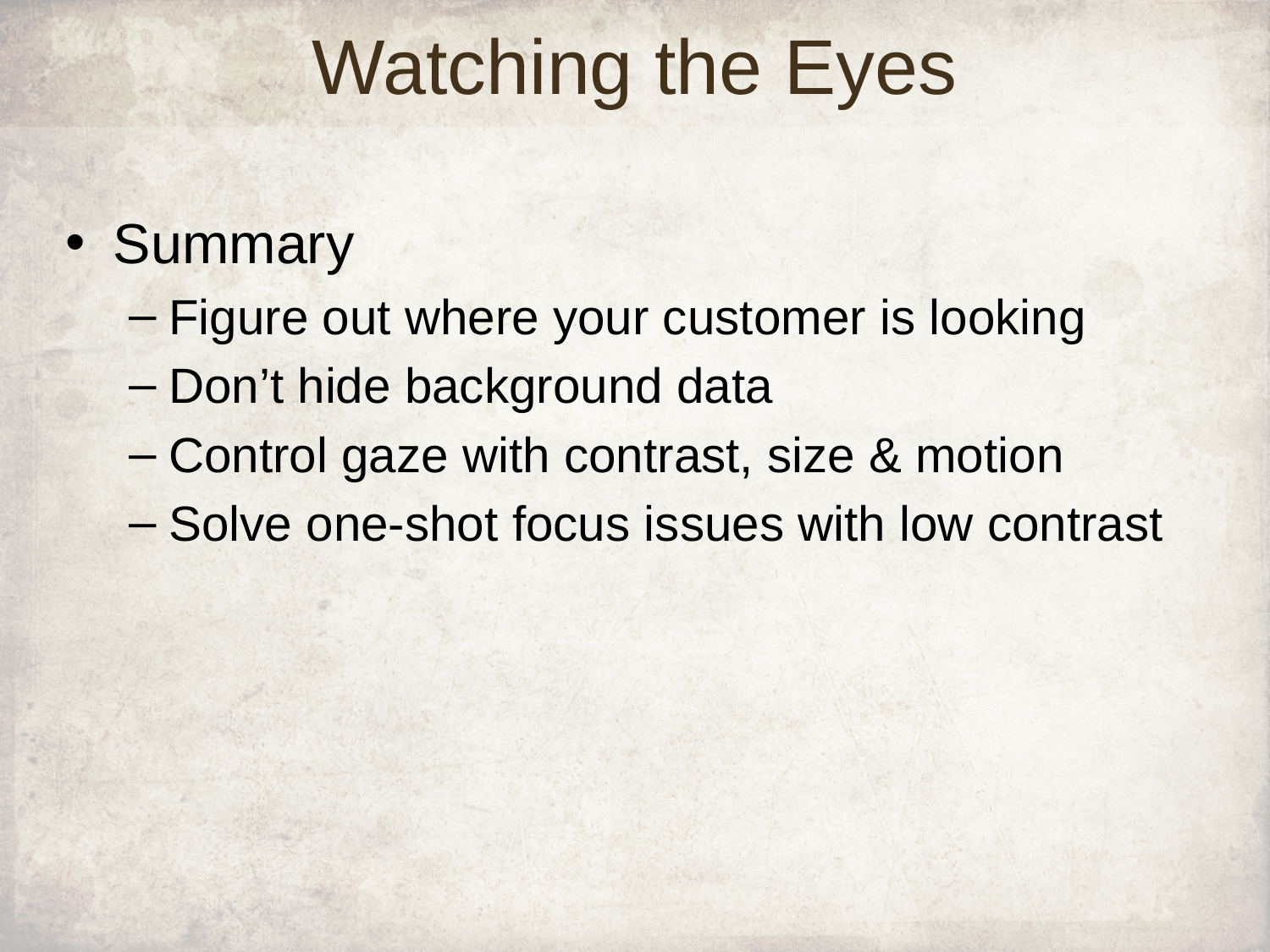

# Watching the Eyes
Summary
Figure out where your customer is looking
Don’t hide background data
Control gaze with contrast, size & motion
Solve one-shot focus issues with low contrast